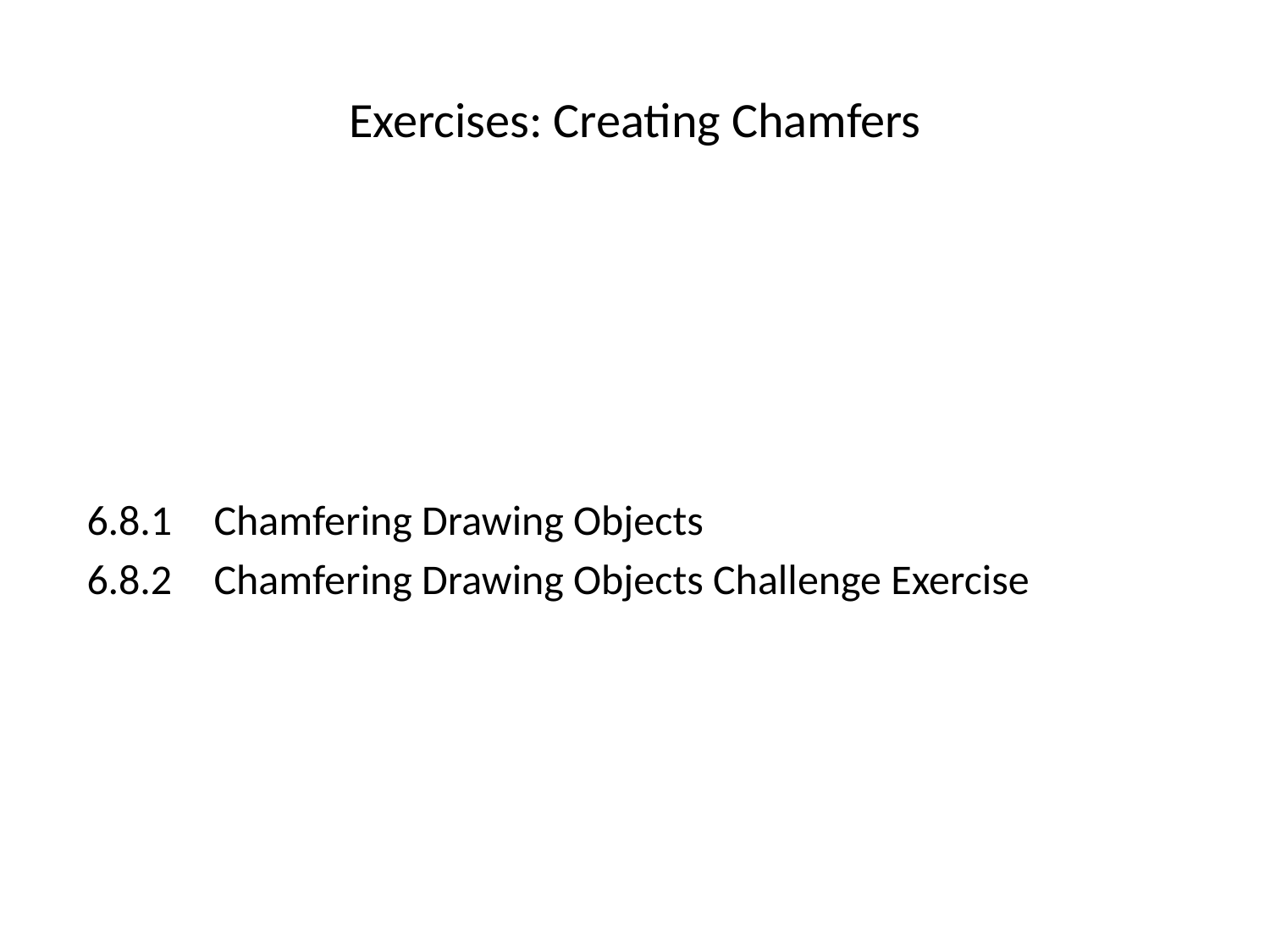

# Exercises: Creating Chamfers
6.8.1	Chamfering Drawing Objects
6.8.2	Chamfering Drawing Objects Challenge Exercise